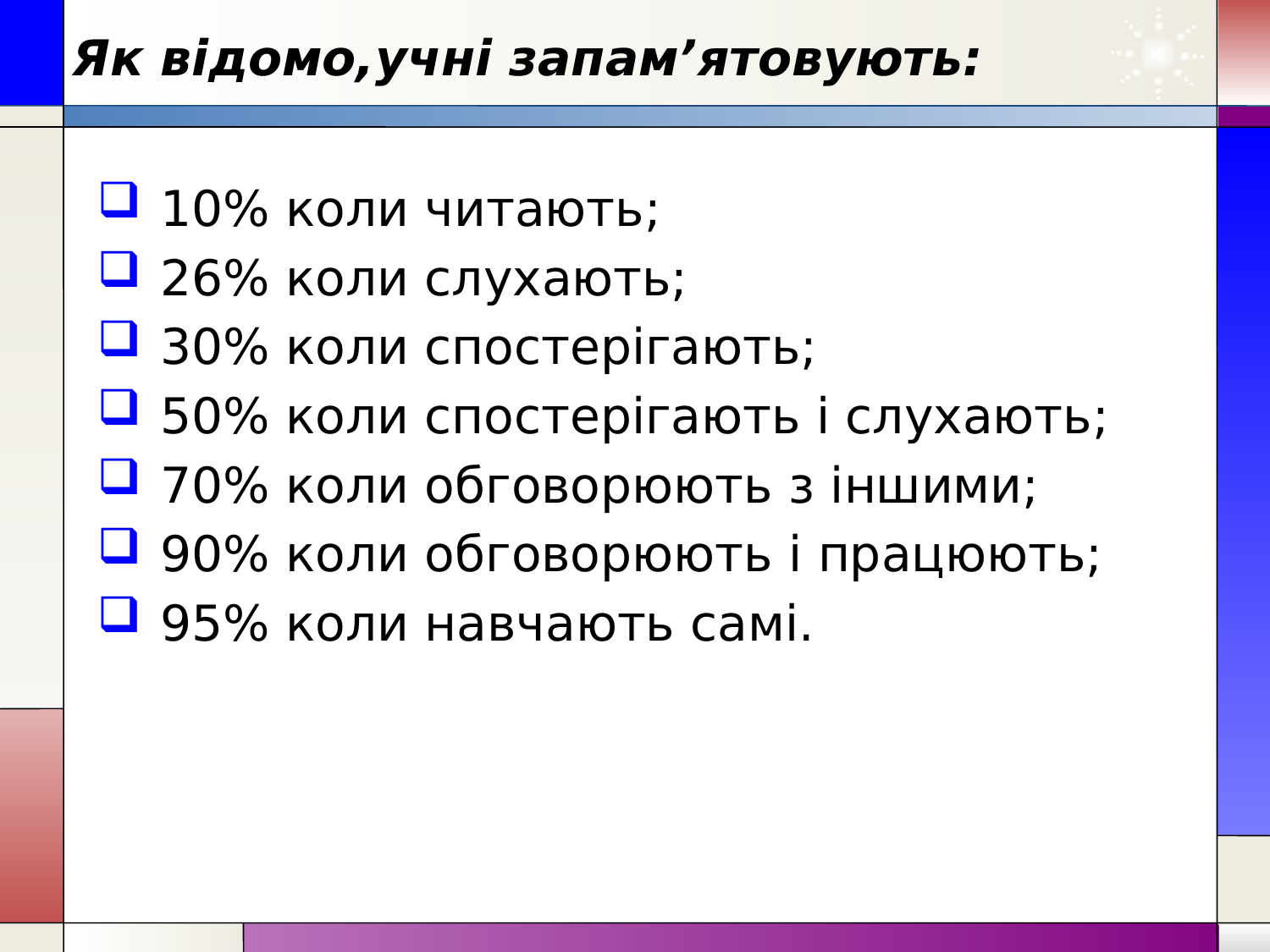

# Як відомо,учні запам’ятовують:
 10% коли читають;
 26% коли слухають;
 30% коли спостерігають;
 50% коли спостерігають і слухають;
 70% коли обговорюють з іншими;
 90% коли обговорюють і працюють;
 95% коли навчають самі.